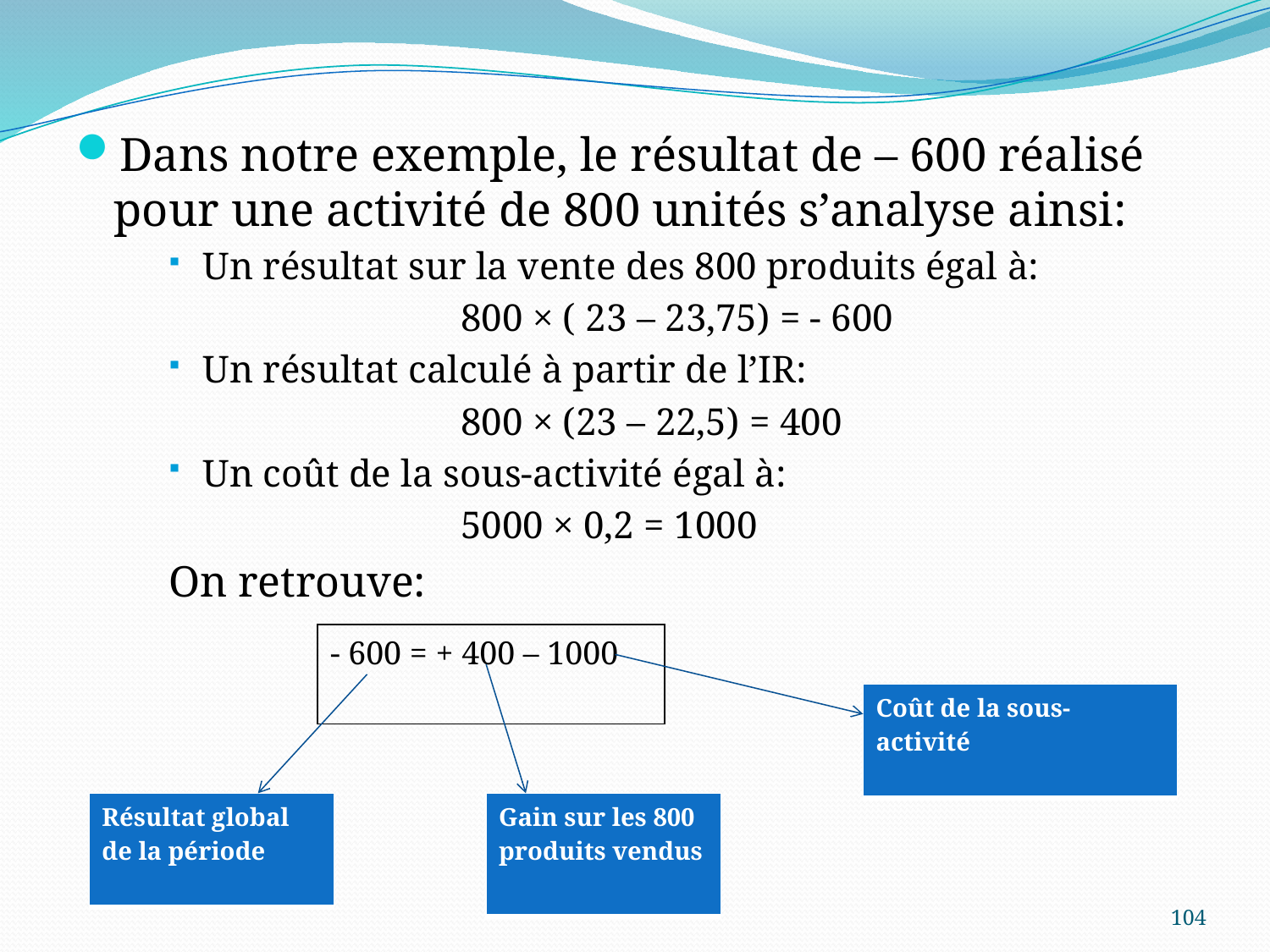

Dans notre exemple, le résultat de – 600 réalisé pour une activité de 800 unités s’analyse ainsi:
Un résultat sur la vente des 800 produits égal à:
                              800 × ( 23 – 23,75) = - 600
Un résultat calculé à partir de l’IR:
                              800 × (23 – 22,5) = 400
Un coût de la sous-activité égal à:
                              5000 × 0,2 = 1000
On retrouve:

| - 600 = + 400 – 1000 |
| --- |
| Coût de la sous-activité |
| --- |
| Résultat global de la période |
| --- |
| Gain sur les 800 produits vendus |
| --- |
104